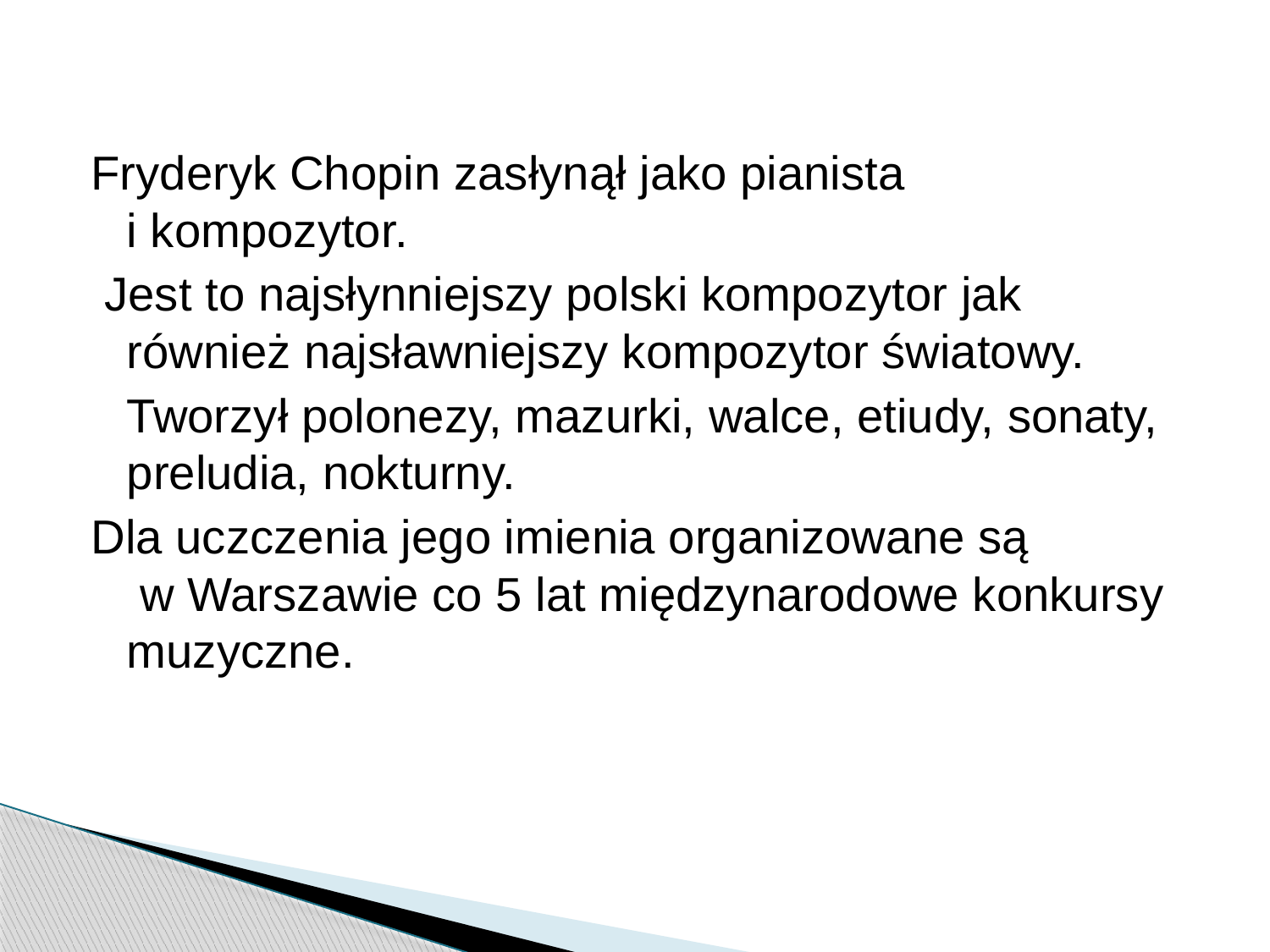

#
Fryderyk Chopin zasłynął jako pianista
i kompozytor.
 Jest to najsłynniejszy polski kompozytor jak również najsławniejszy kompozytor światowy.
	Tworzył polonezy, mazurki, walce, etiudy, sonaty, preludia, nokturny.
Dla uczczenia jego imienia organizowane są
 w Warszawie co 5 lat międzynarodowe konkursy muzyczne.